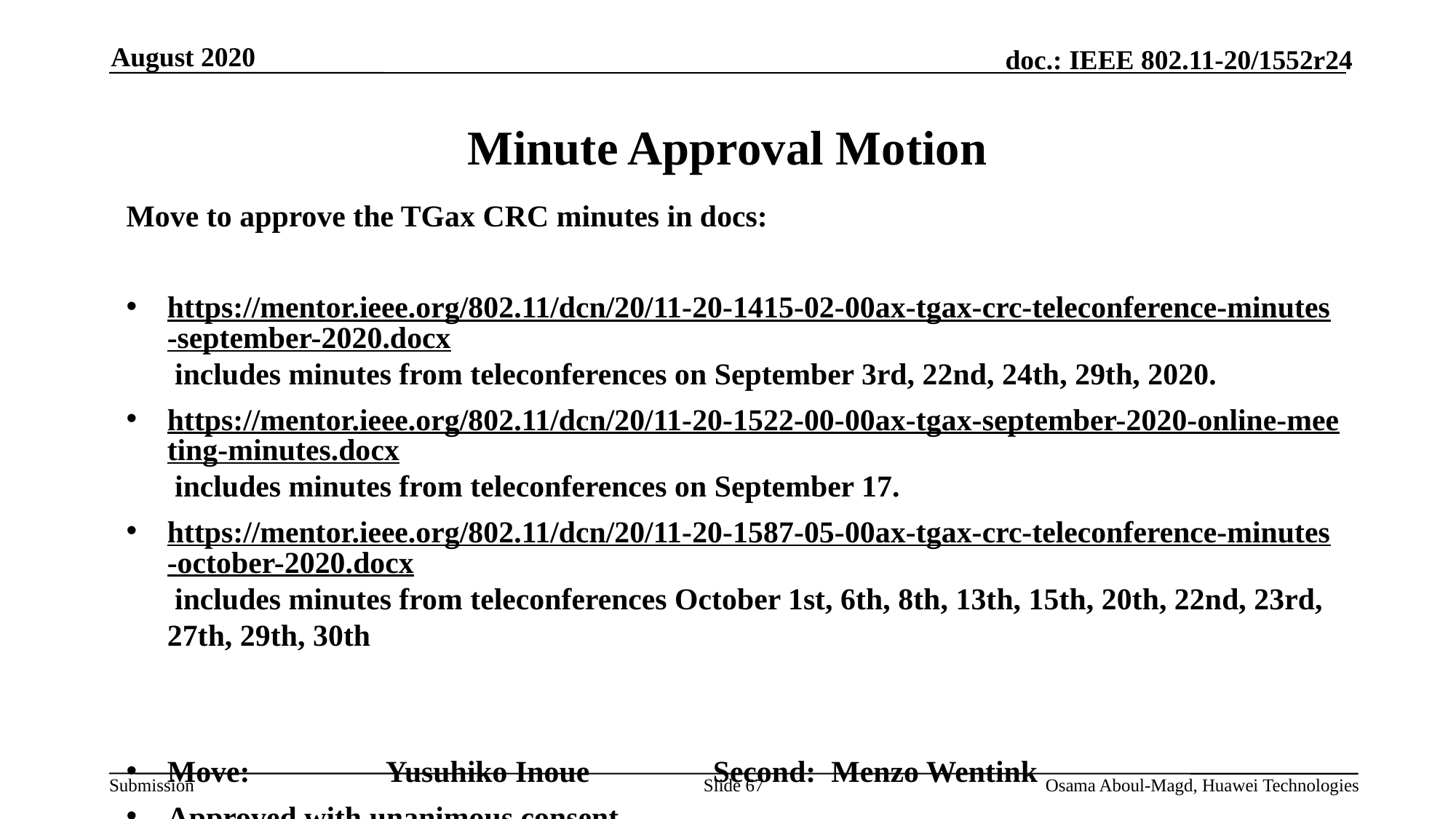

August 2020
# Minute Approval Motion
Move to approve the TGax CRC minutes in docs:

https://mentor.ieee.org/802.11/dcn/20/11-20-1415-02-00ax-tgax-crc-teleconference-minutes-september-2020.docx includes minutes from teleconferences on September 3rd, 22nd, 24th, 29th, 2020.
https://mentor.ieee.org/802.11/dcn/20/11-20-1522-00-00ax-tgax-september-2020-online-meeting-minutes.docx includes minutes from teleconferences on September 17.
https://mentor.ieee.org/802.11/dcn/20/11-20-1587-05-00ax-tgax-crc-teleconference-minutes-october-2020.docx includes minutes from teleconferences October 1st, 6th, 8th, 13th, 15th, 20th, 22nd, 23rd, 27th, 29th, 30th

Move:		Yusuhiko Inoue		Second:  Menzo Wentink
Approved with unanimous consent

Slide 67
Osama Aboul-Magd, Huawei Technologies